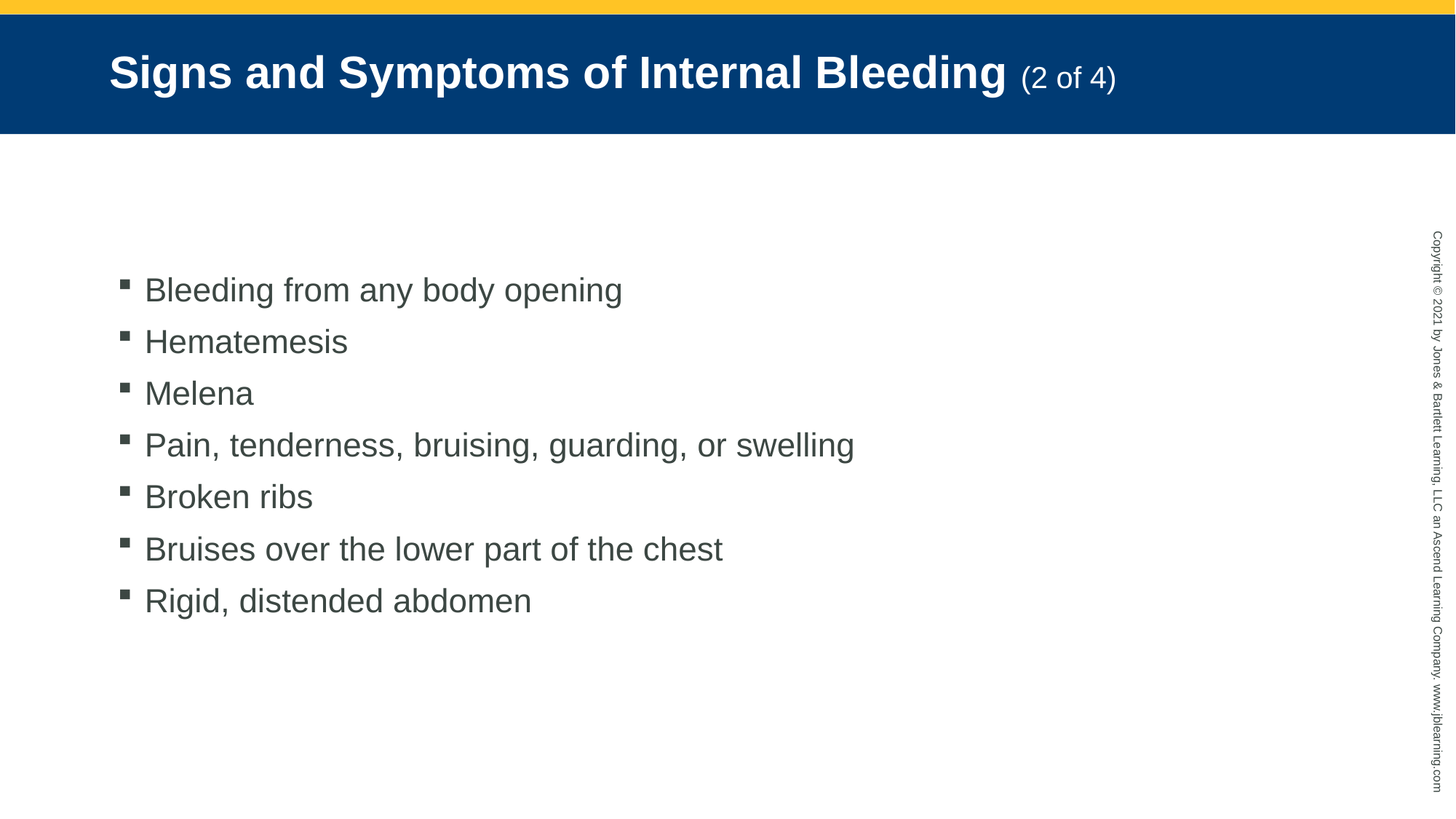

# Signs and Symptoms of Internal Bleeding (2 of 4)
Bleeding from any body opening
Hematemesis
Melena
Pain, tenderness, bruising, guarding, or swelling
Broken ribs
Bruises over the lower part of the chest
Rigid, distended abdomen